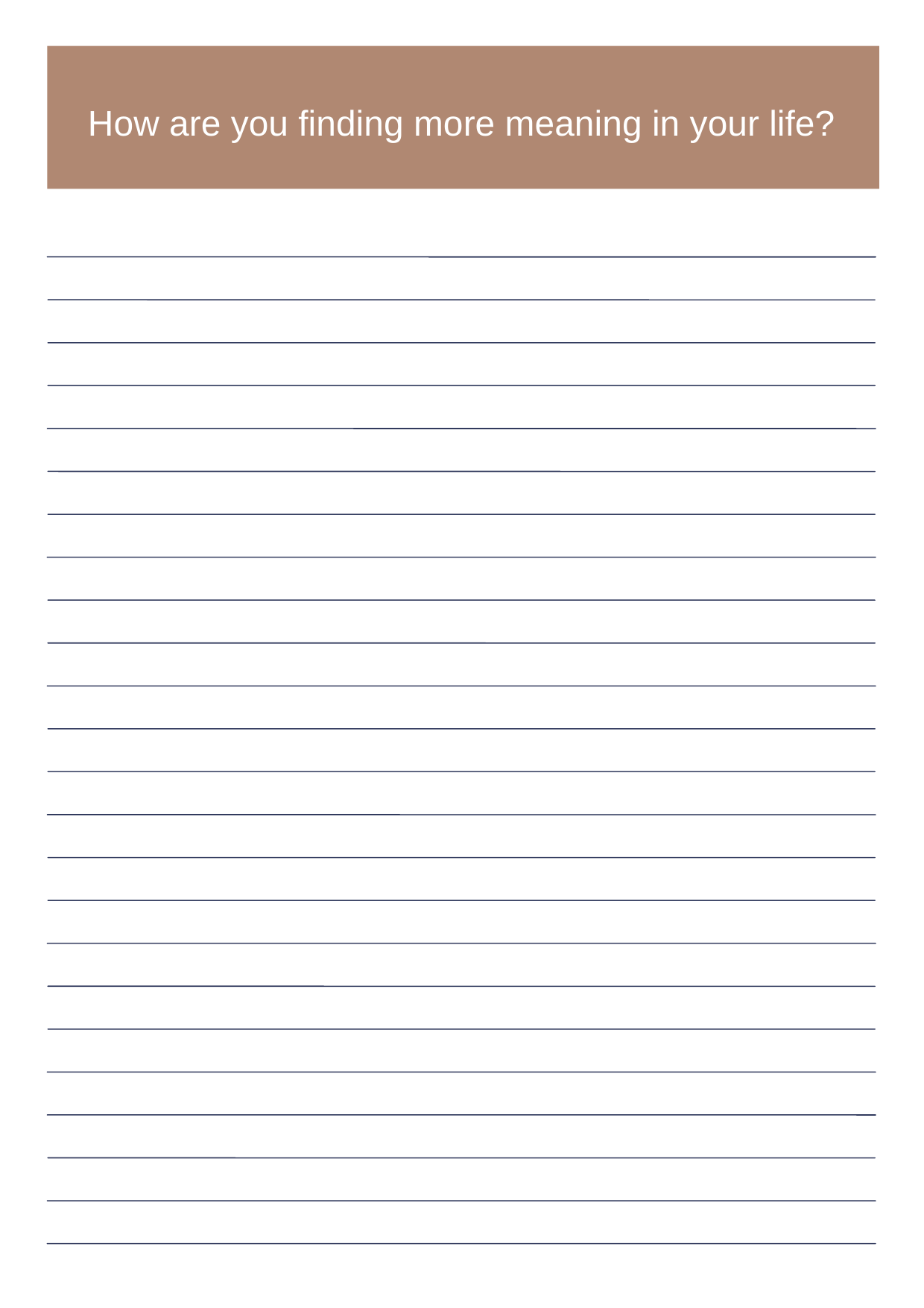

How are you finding more meaning in your life?